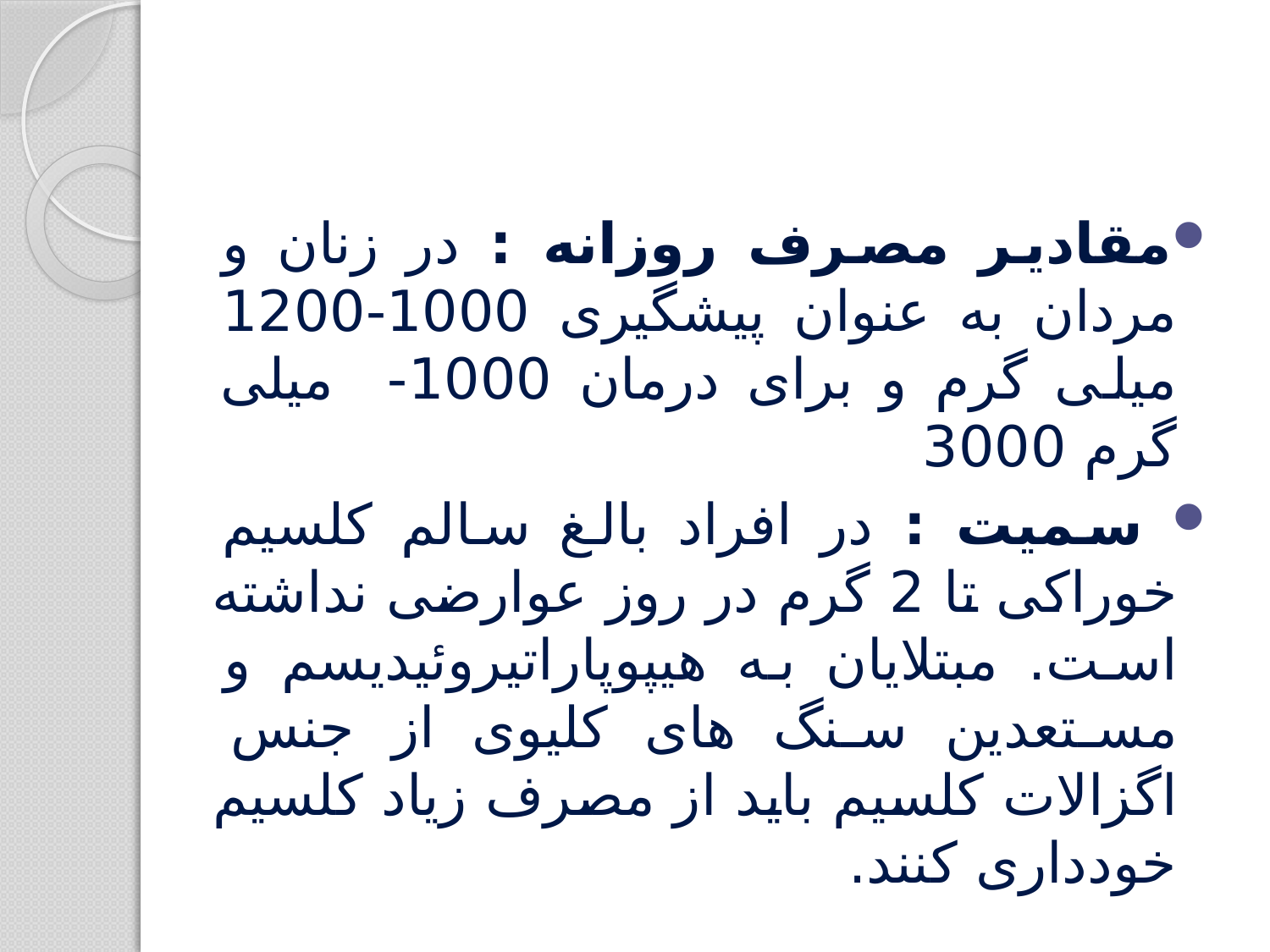

مقادیر مصرف روزانه : در زنان و مردان به عنوان پیشگیری 1000-1200 میلی گرم و برای درمان 1000-  میلی گرم 3000
 سمیت : در افراد بالغ سالم کلسیم خوراکی تا 2 گرم در روز عوارضی نداشته است. مبتلایان به هیپوپاراتیروئیدیسم و مستعدین سنگ های کلیوی از جنس اگزالات کلسیم باید از مصرف زیاد کلسیم خودداری کنند.